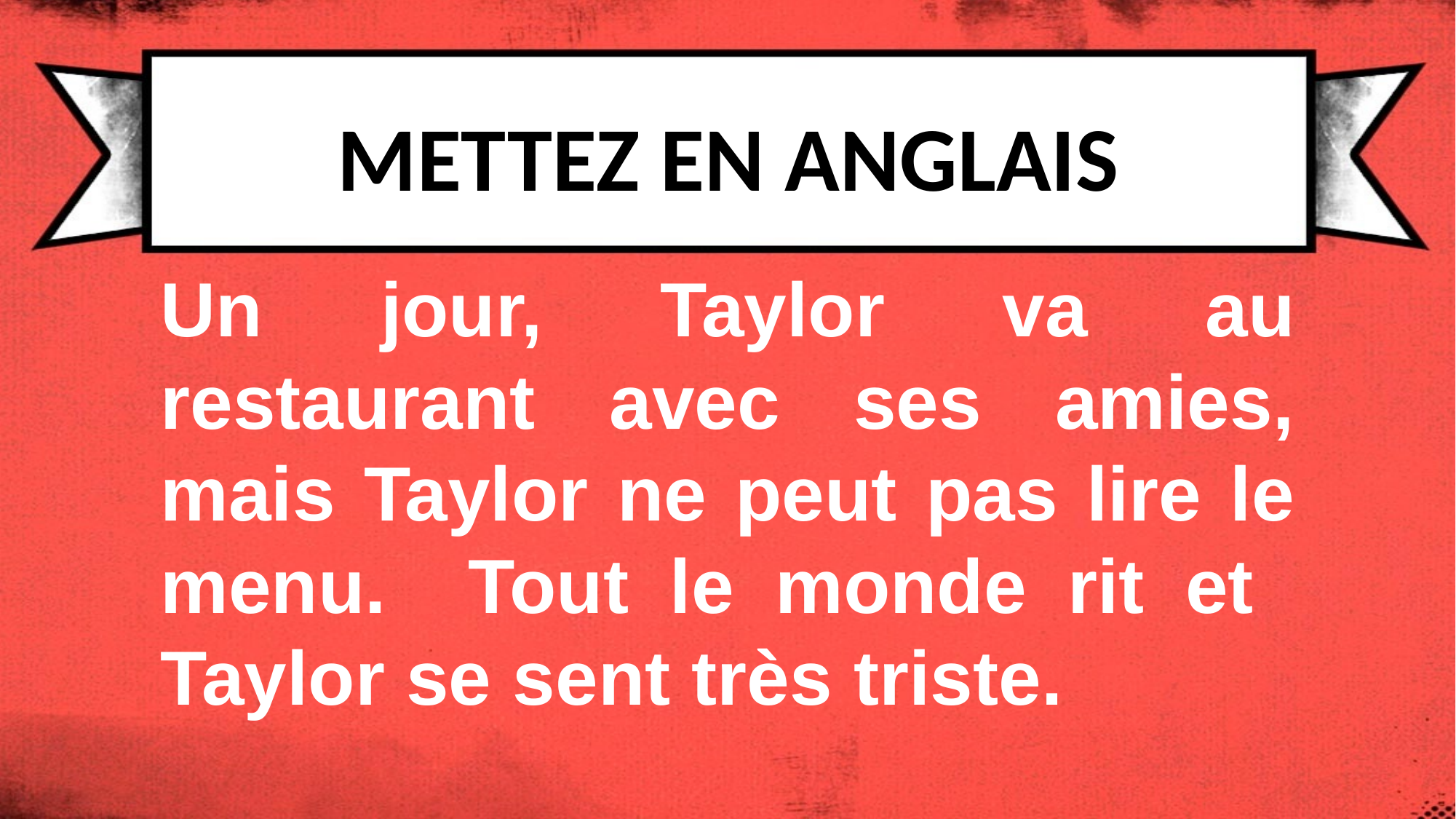

# METTEZ EN ANGLAIS
Un jour, Taylor va au restaurant avec ses amies, mais Taylor ne peut pas lire le menu.  Tout le monde rit et  Taylor se sent très triste.